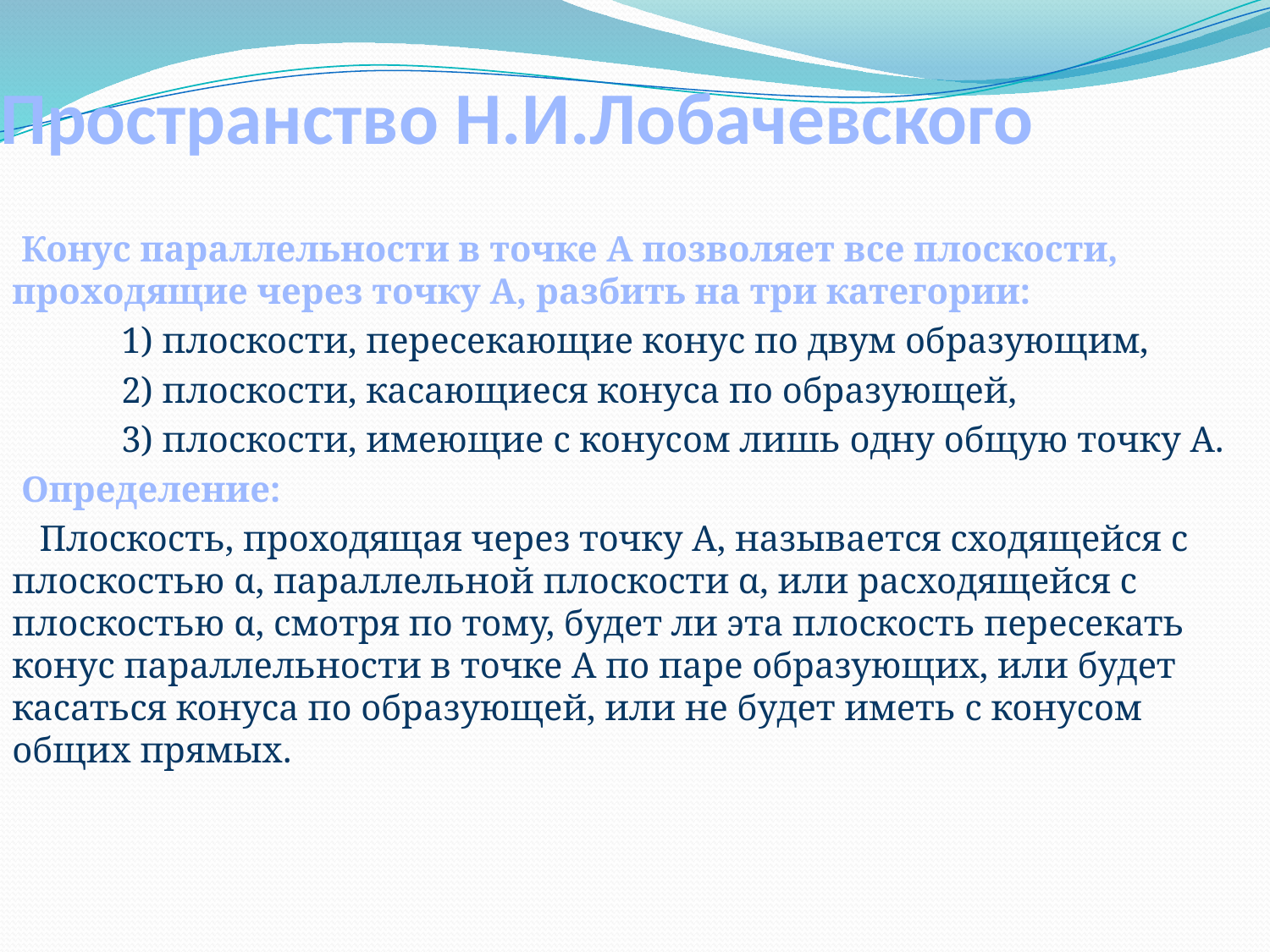

# Пространство Н.И.Лобачевского
 Конус параллельности в точке A позволяет все плоскости, проходящие через точку A, разбить на три категории:
            1) плоскости, пересекающие конус по двум образующим,
            2) плоскости, касающиеся конуса по образующей,
            3) плоскости, имеющие с конусом лишь одну общую точку A.
 Определение:
   Плоскость, проходящая через точку A, называется сходящейся с плоскостью α, параллельной плоскости α, или расходящейся с плоскостью α, смотря по тому, будет ли эта плоскость пересекать конус параллельности в точке A по паре образующих, или будет касаться конуса по образующей, или не будет иметь с конусом общих прямых.